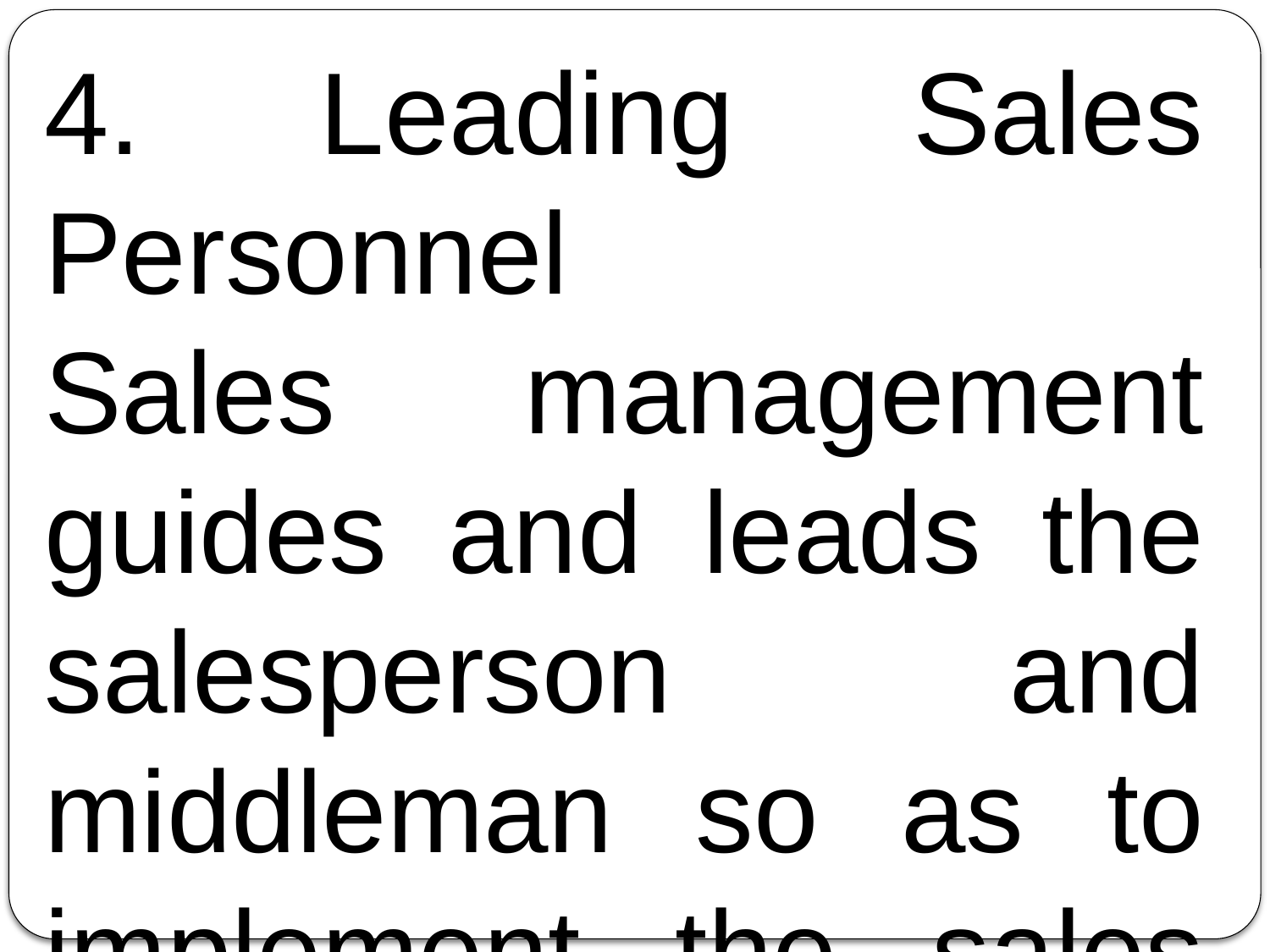

4. Leading Sales Personnel
Sales management guides and leads the salesperson and middleman so as to implement the sales plans effectively.